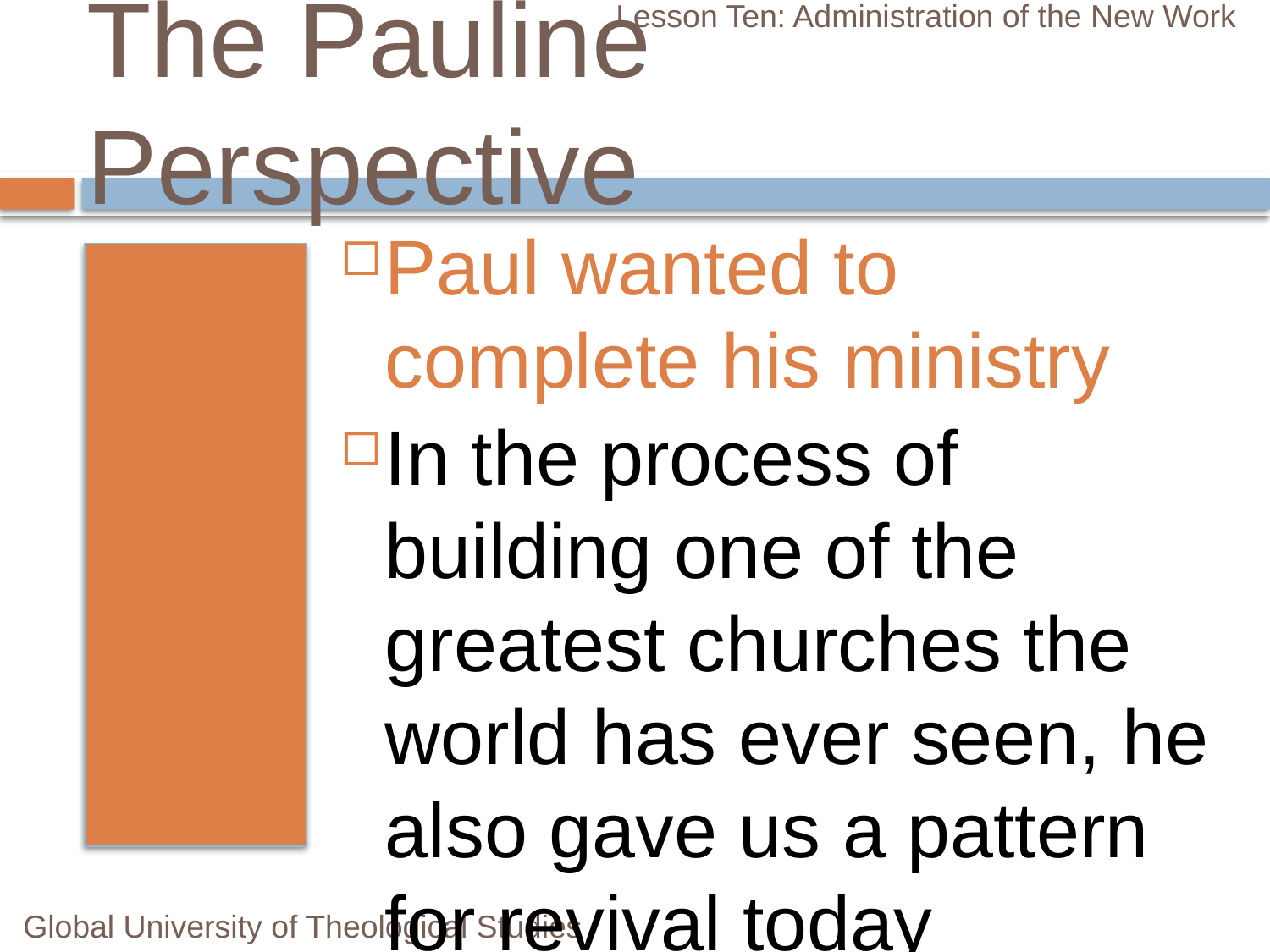

Lesson Ten: Administration of the New Work
# The Pauline Perspective
Paul wanted to complete his ministry

In the process of building one of the greatest churches the world has ever seen, he also gave us a pattern for revival today
Global University of Theological Studies